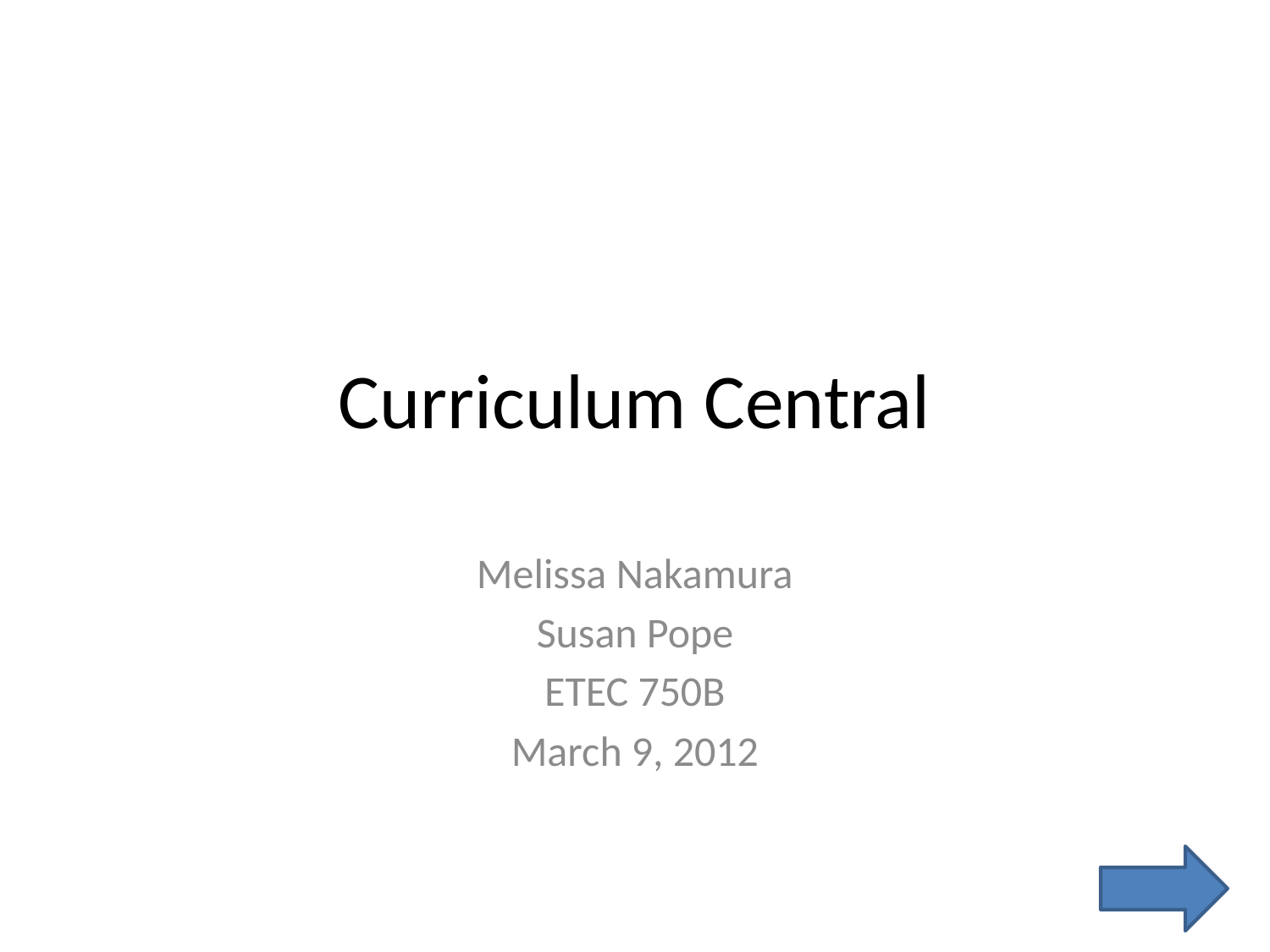

# Curriculum Central
Melissa Nakamura
Susan Pope
ETEC 750B
March 9, 2012